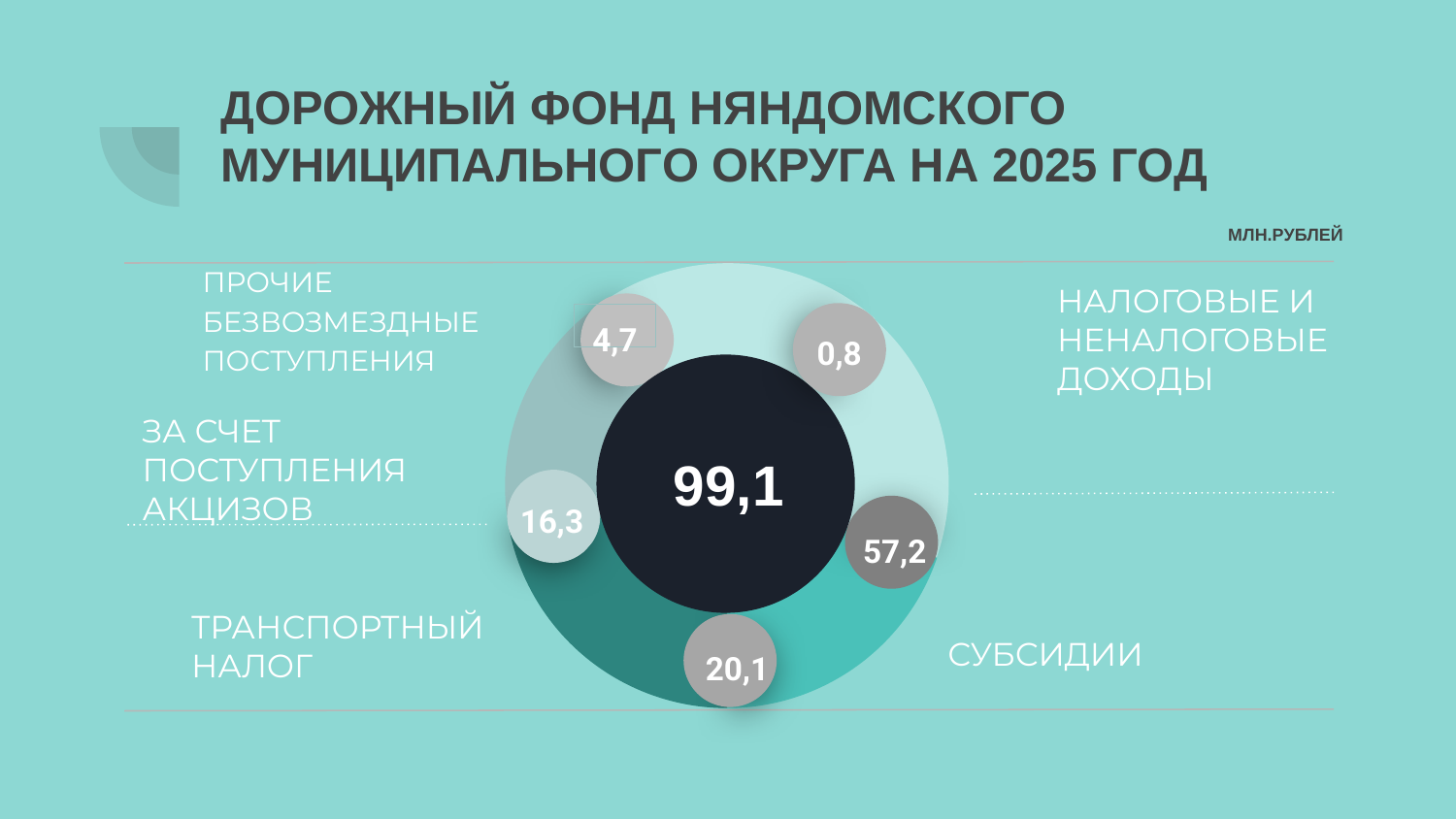

# ДОРОЖНЫЙ ФОНД НЯНДОМСКОГО МУНИЦИПАЛЬНОГО ОКРУГА НА 2025 ГОД
МЛН.РУБЛЕЙ
ПРОЧИЕ БЕЗВОЗМЕЗДНЫЕ ПОСТУПЛЕНИЯ

НАЛОГОВЫЕ И НЕНАЛОГОВЫЕ ДОХОДЫ
4,7
0,8
  99,1

ЗА СЧЕТ ПОСТУПЛЕНИЯ АКЦИЗОВ

16,3
57,2

ТРАНСПОРТНЫЙ НАЛОГ
СУБСИДИИ
  20,1